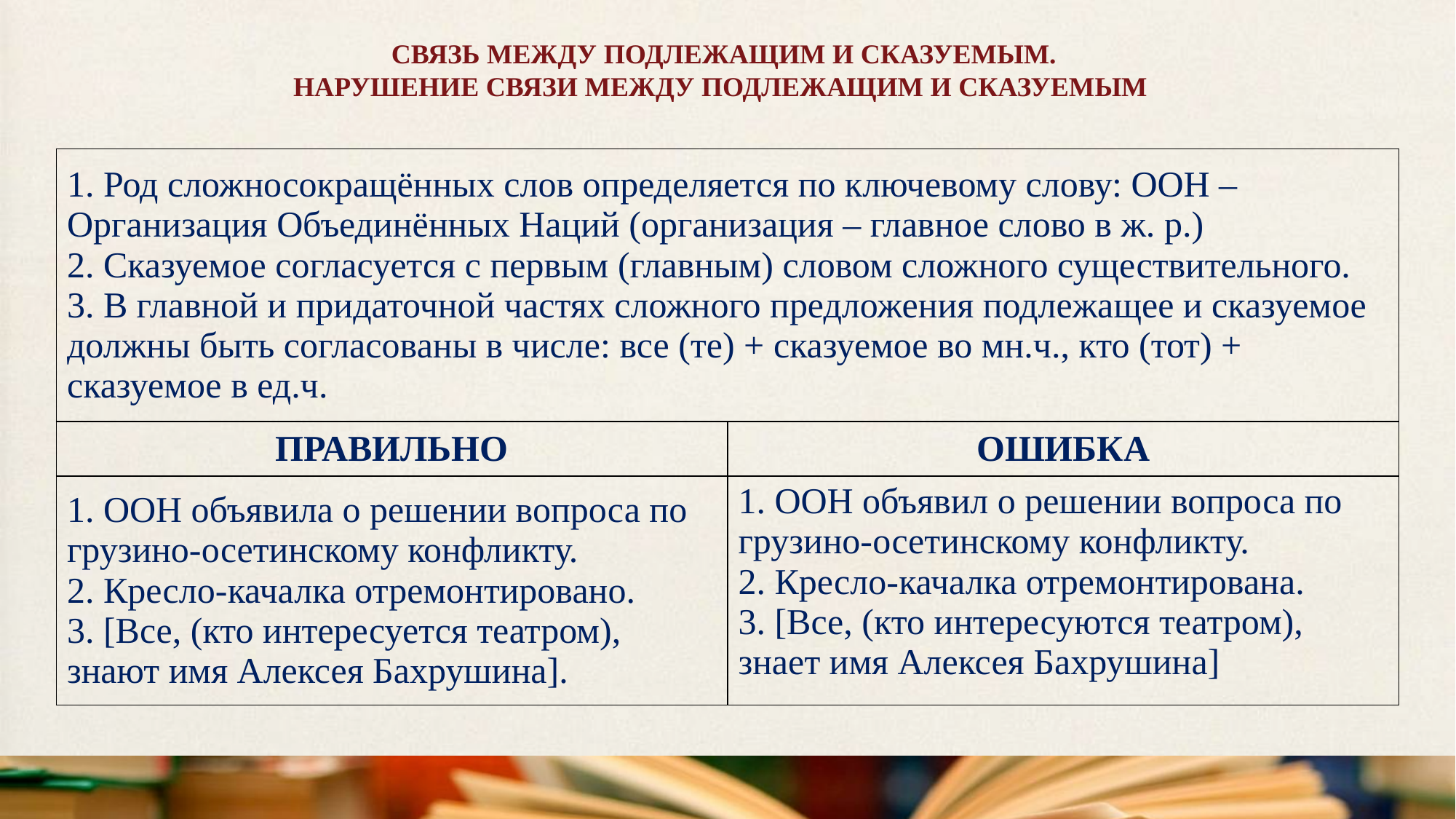

СВЯЗЬ МЕЖДУ ПОДЛЕЖАЩИМ И СКАЗУЕМЫМ.
НАРУШЕНИЕ СВЯЗИ МЕЖДУ ПОДЛЕЖАЩИМ И СКАЗУЕМЫМ
| 1. Род сложносокращённых слов определяется по ключевому слову: ООН – Организация Объединённых Наций (организация – главное слово в ж. р.) 2. Сказуемое согласуется с первым (главным) словом сложного существительного. 3. В главной и придаточной частях сложного предложения подлежащее и сказуемое должны быть согласованы в числе: все (те) + сказуемое во мн.ч., кто (тот) + сказуемое в ед.ч. |
| --- |
| ПРАВИЛЬНО | ОШИБКА |
| --- | --- |
| 1. ООН объявила о решении вопроса по грузино-осетинскому конфликту. 2. Кресло-качалка отремонтировано. 3. [Все, (кто интересуется театром), знают имя Алексея Бахрушина]. | 1. ООН объявил о решении вопроса по грузино-осетинскому конфликту. 2. Кресло-качалка отремонтирована. 3. [Все, (кто интересуются театром), знает имя Алексея Бахрушина] |